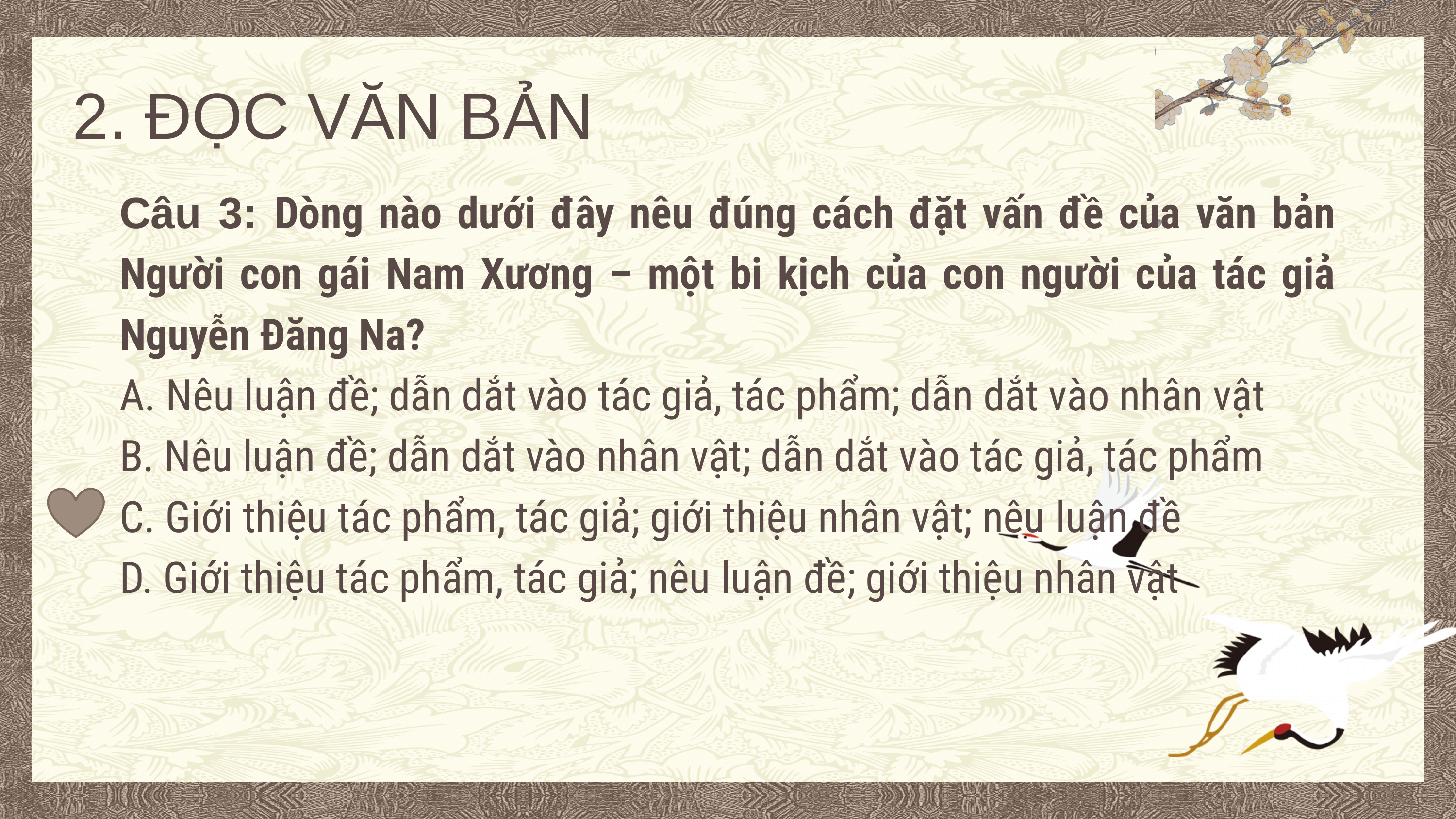

2. ĐỌC VĂN BẢN
Câu 3: Dòng nào dưới đây nêu đúng cách đặt vấn đề của văn bản Người con gái Nam Xương – một bi kịch của con người của tác giả Nguyễn Đăng Na?
A. Nêu luận đề; dẫn dắt vào tác giả, tác phẩm; dẫn dắt vào nhân vật
B. Nêu luận đề; dẫn dắt vào nhân vật; dẫn dắt vào tác giả, tác phẩm
C. Giới thiệu tác phẩm, tác giả; giới thiệu nhân vật; nêu luận đề
D. Giới thiệu tác phẩm, tác giả; nêu luận đề; giới thiệu nhân vật